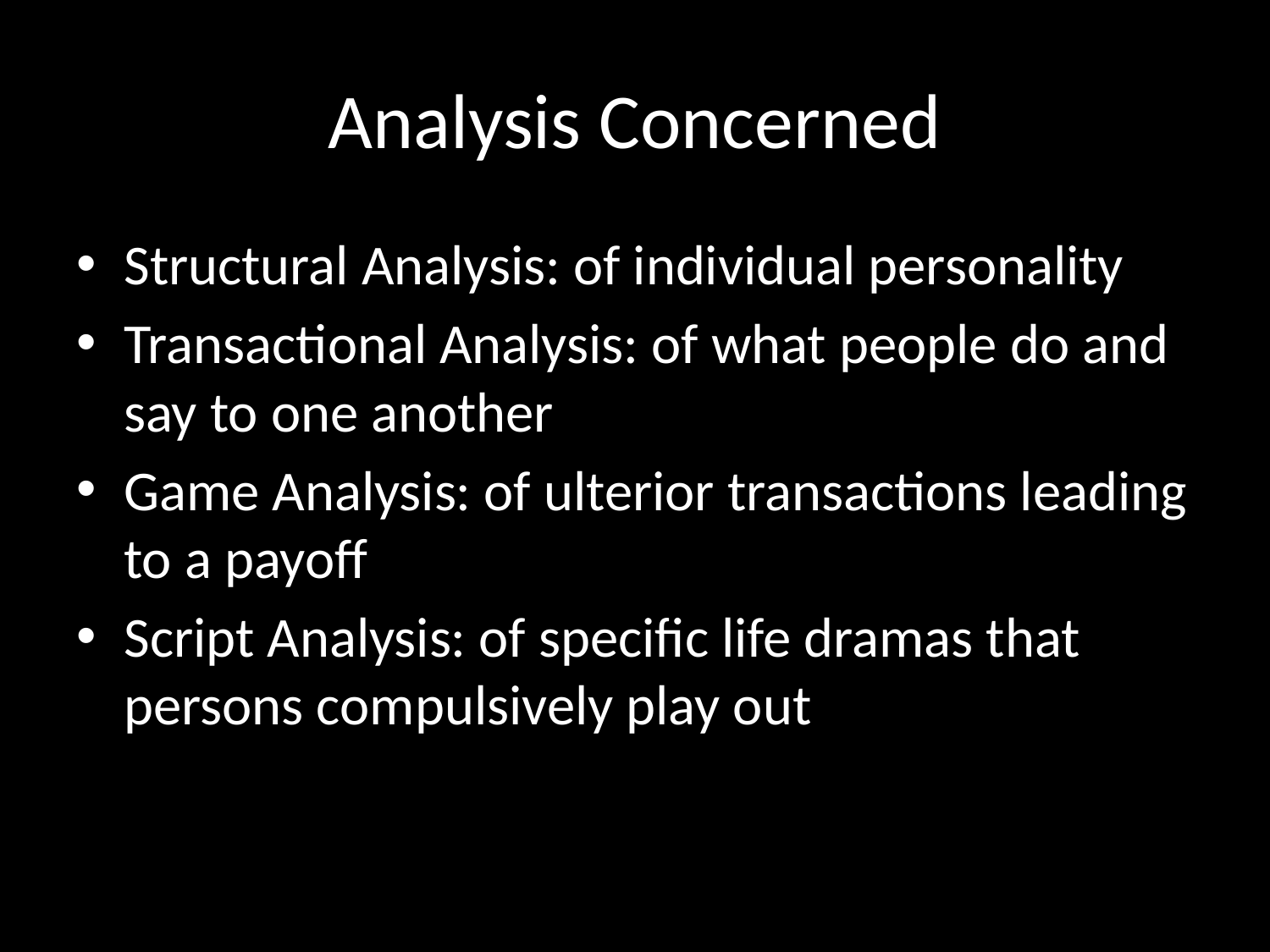

# Analysis Concerned
Structural Analysis: of individual personality
Transactional Analysis: of what people do and say to one another
Game Analysis: of ulterior transactions leading to a payoff
Script Analysis: of specific life dramas that persons compulsively play out